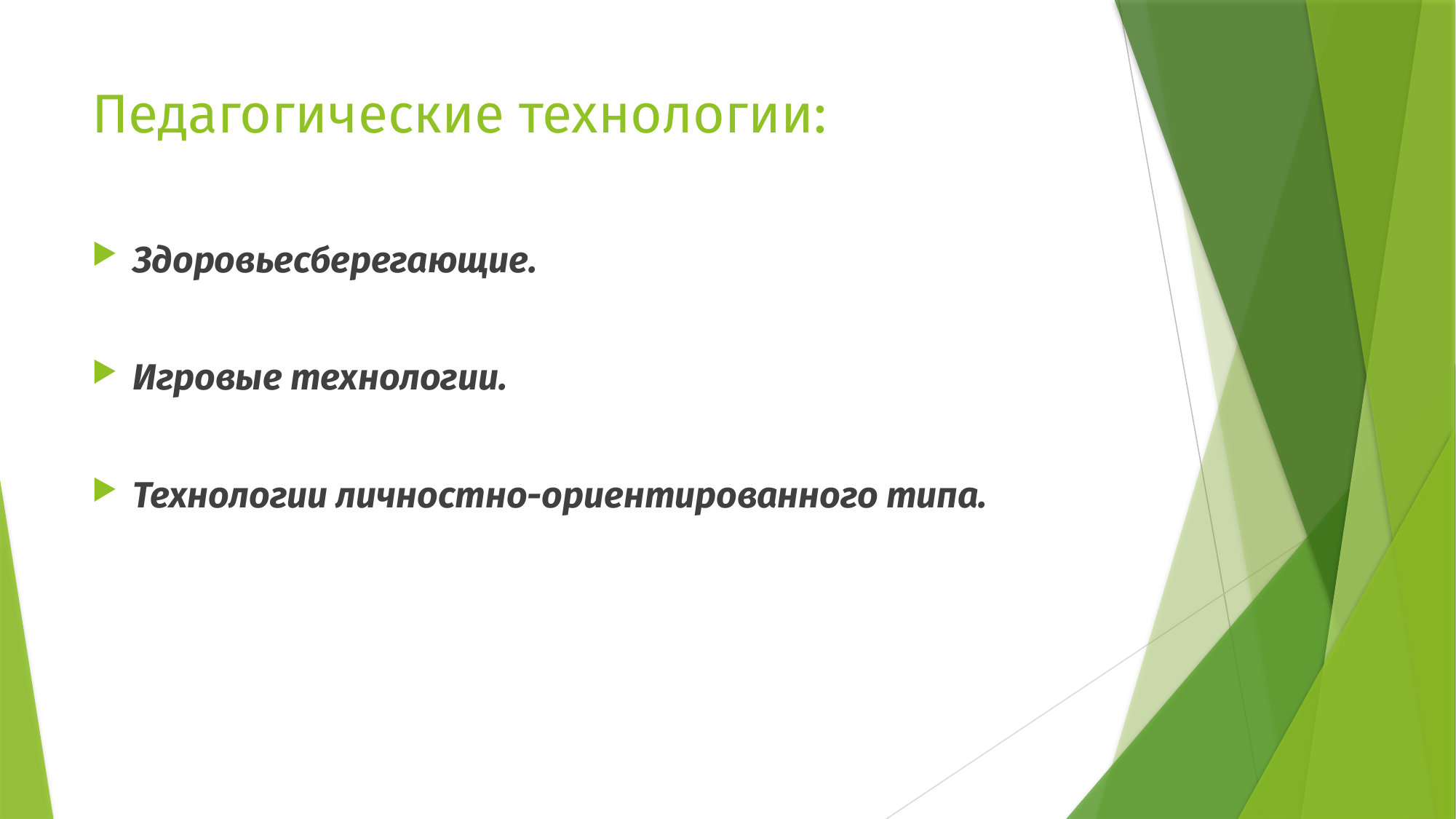

# Педагогические технологии:
Здоровьесберегающие.

Игровые технологии.

Технологии личностно-ориентированного типа.